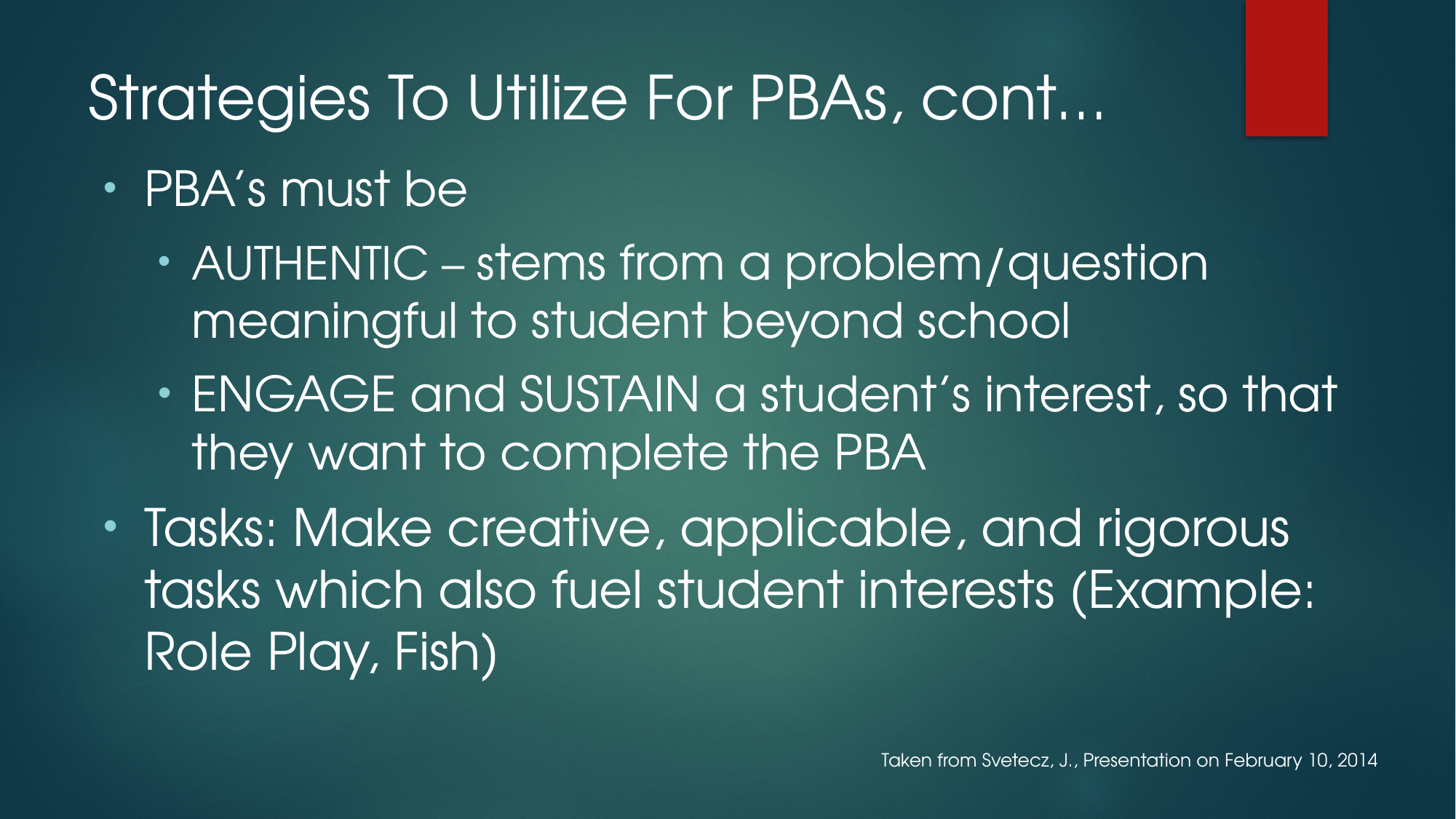

# Strategies To Utilize For PBAs, cont…
PBA’s must be
AUTHENTIC – stems from a problem/question meaningful to student beyond school
ENGAGE and SUSTAIN a student’s interest, so that they want to complete the PBA
Tasks: Make creative, applicable, and rigorous tasks which also fuel student interests (Example: Role Play, Fish)
Taken from Svetecz, J., Presentation on February 10, 2014